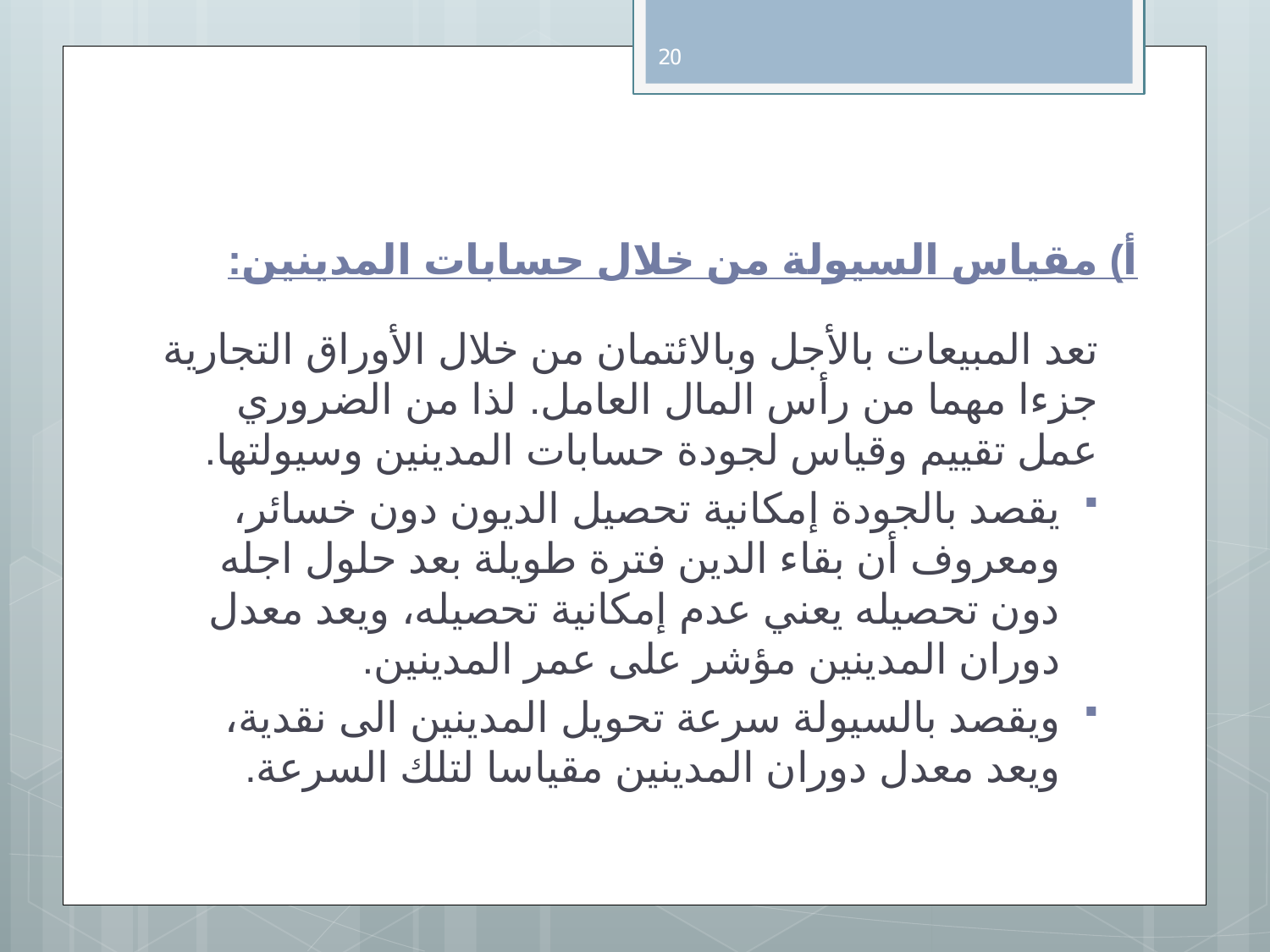

20
# أ) مقياس السيولة من خلال حسابات المدينين:
تعد المبيعات بالأجل وبالائتمان من خلال الأوراق التجارية جزءا مهما من رأس المال العامل. لذا من الضروري عمل تقييم وقياس لجودة حسابات المدينين وسيولتها.
يقصد بالجودة إمكانية تحصيل الديون دون خسائر، ومعروف أن بقاء الدين فترة طويلة بعد حلول اجله دون تحصيله يعني عدم إمكانية تحصيله، ويعد معدل دوران المدينين مؤشر على عمر المدينين.
ويقصد بالسيولة سرعة تحويل المدينين الى نقدية، ويعد معدل دوران المدينين مقياسا لتلك السرعة.